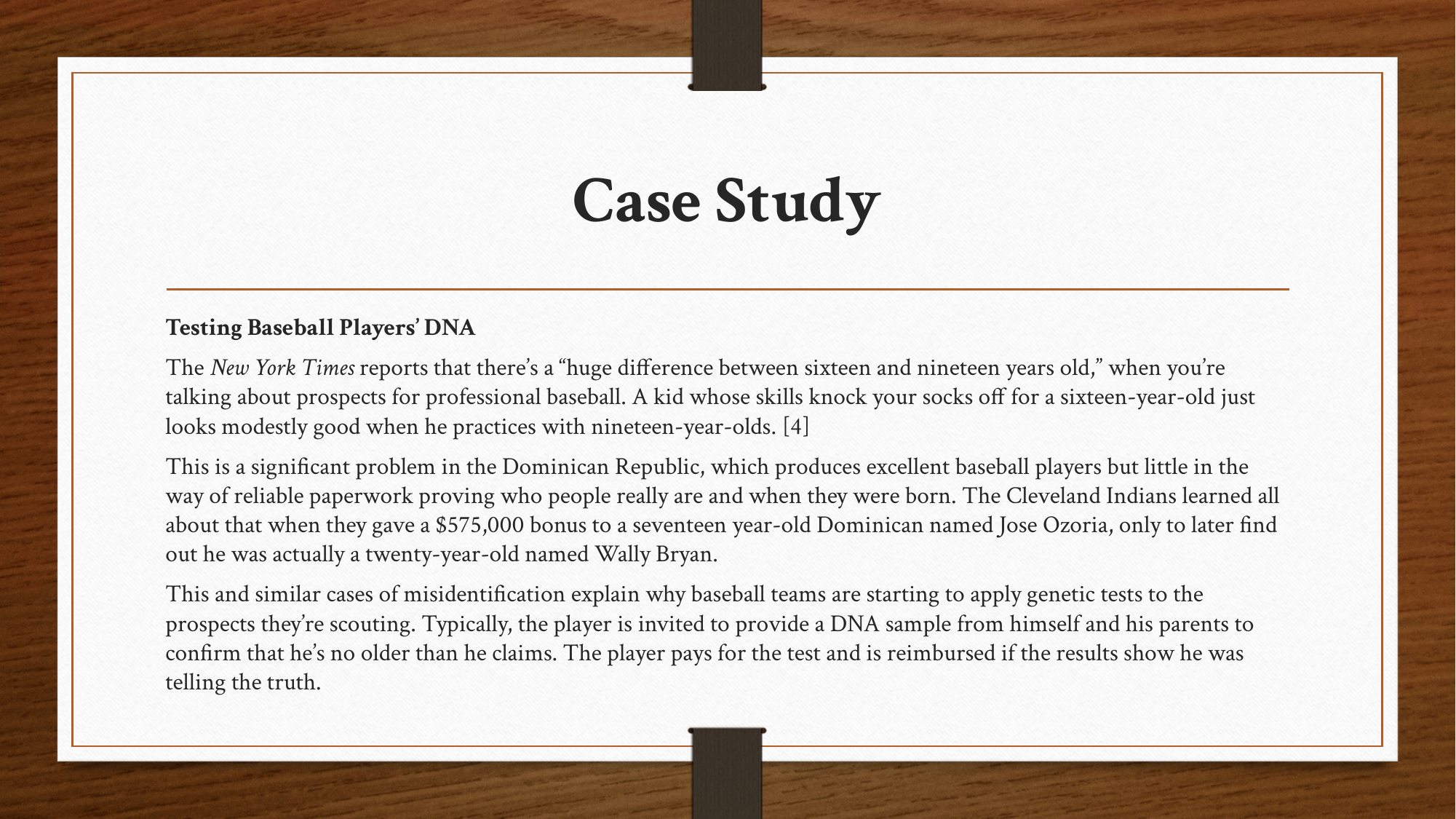

# Case Study
Testing Baseball Players’ DNA
The New York Times reports that there’s a “huge difference between sixteen and nineteen years old,” when you’re talking about prospects for professional baseball. A kid whose skills knock your socks off for a sixteen-year-old just looks modestly good when he practices with nineteen-year-olds. [4]
This is a significant problem in the Dominican Republic, which produces excellent baseball players but little in the way of reliable paperwork proving who people really are and when they were born. The Cleveland Indians learned all about that when they gave a $575,000 bonus to a seventeen year-old Dominican named Jose Ozoria, only to later find out he was actually a twenty-year-old named Wally Bryan.
This and similar cases of misidentification explain why baseball teams are starting to apply genetic tests to the prospects they’re scouting. Typically, the player is invited to provide a DNA sample from himself and his parents to confirm that he’s no older than he claims. The player pays for the test and is reimbursed if the results show he was telling the truth.